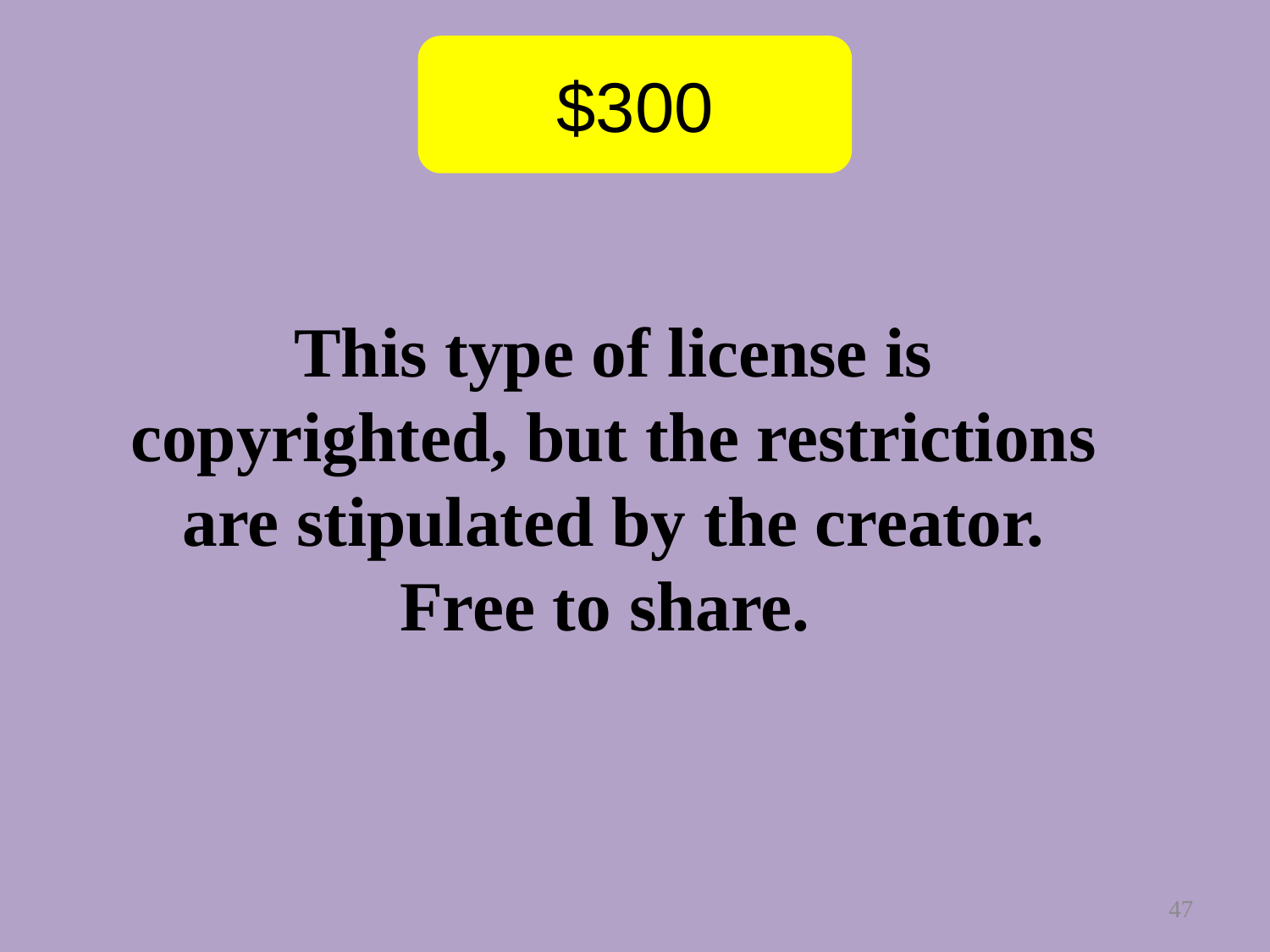

$300
This type of license is copyrighted, but the restrictions are stipulated by the creator. Free to share.

47